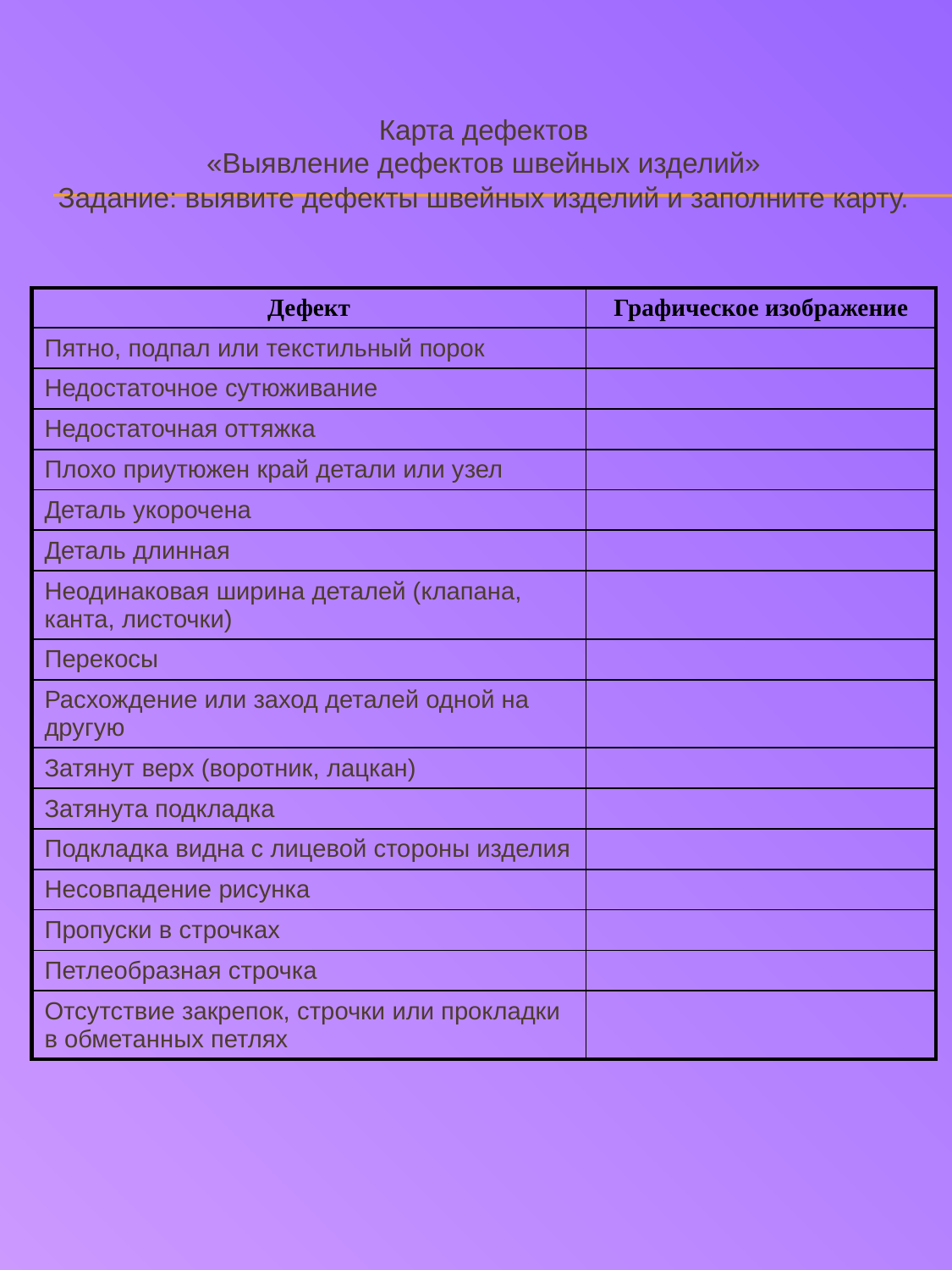

Карта дефектов
«Выявление дефектов швейных изделий»
Задание: выявите дефекты швейных изделий и заполните карту.
| Дефект | Графическое изображение |
| --- | --- |
| Пятно, подпал или текстильный порок |  |
| Недостаточное сутюживание |  |
| Недостаточная оттяжка |  |
| Плохо приутюжен край детали или узел |  |
| Деталь укорочена |  |
| Деталь длинная |  |
| Неодинаковая ширина деталей (клапана, канта, листочки) |  |
| Перекосы |  |
| Расхождение или заход деталей одной на другую |  |
| Затянут верх (воротник, лацкан) |  |
| Затянута подкладка |  |
| Подкладка видна с лицевой стороны изделия |  |
| Несовпадение рисунка |  |
| Пропуски в строчках |  |
| Петлеобразная строчка |  |
| Отсутствие закрепок, строчки или прокладки в обметанных петлях |  |